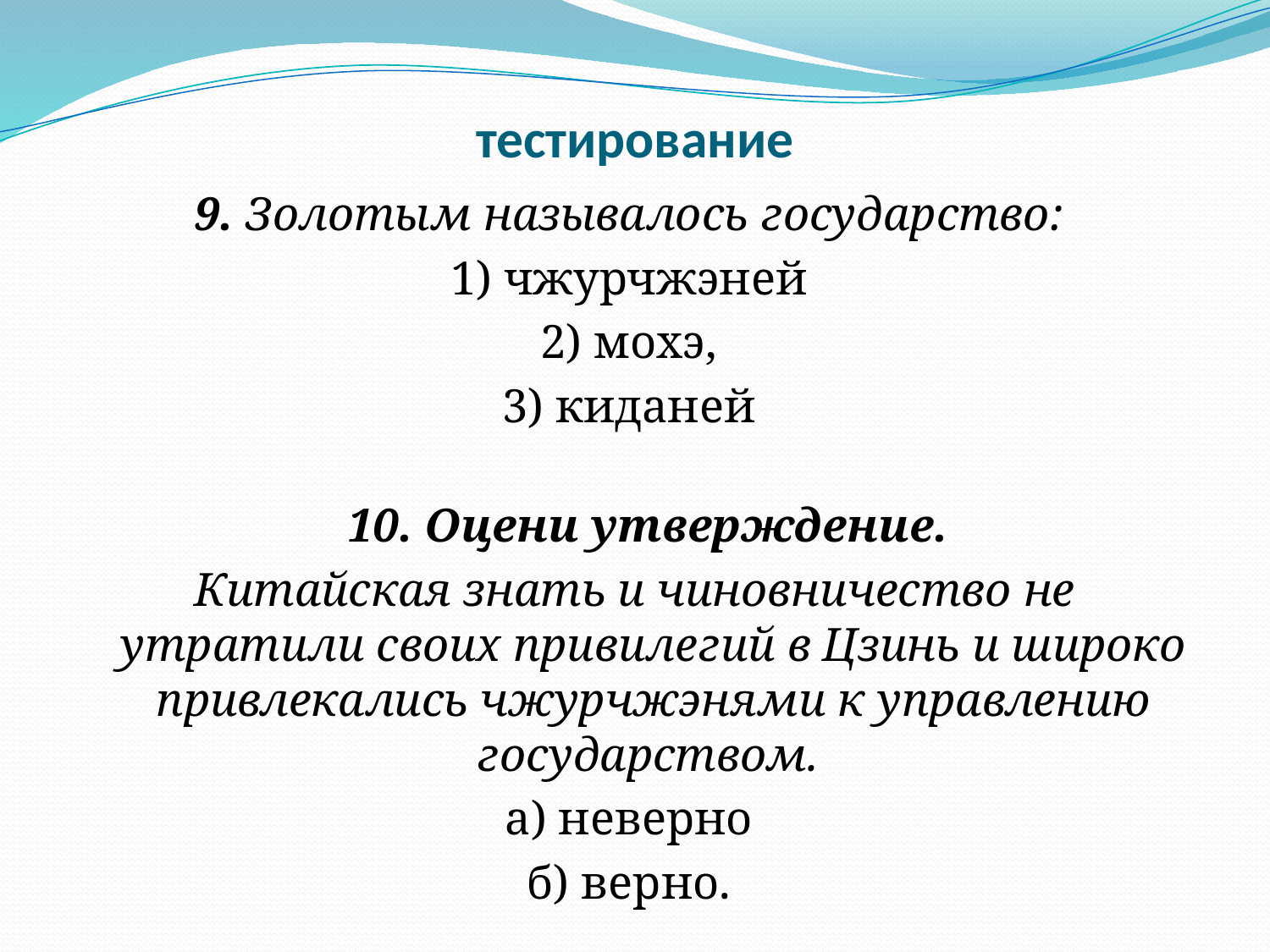

# тестирование
9. Золотым называлось государство:
1) чжурчжэней
2) мохэ,
3) киданей
10. Оцени утверждение.
Китайская знать и чиновничество не утратили своих привилегий в Цзинь и широко привлекались чжурчжэнями к управлению государством.
а) неверно
б) верно.